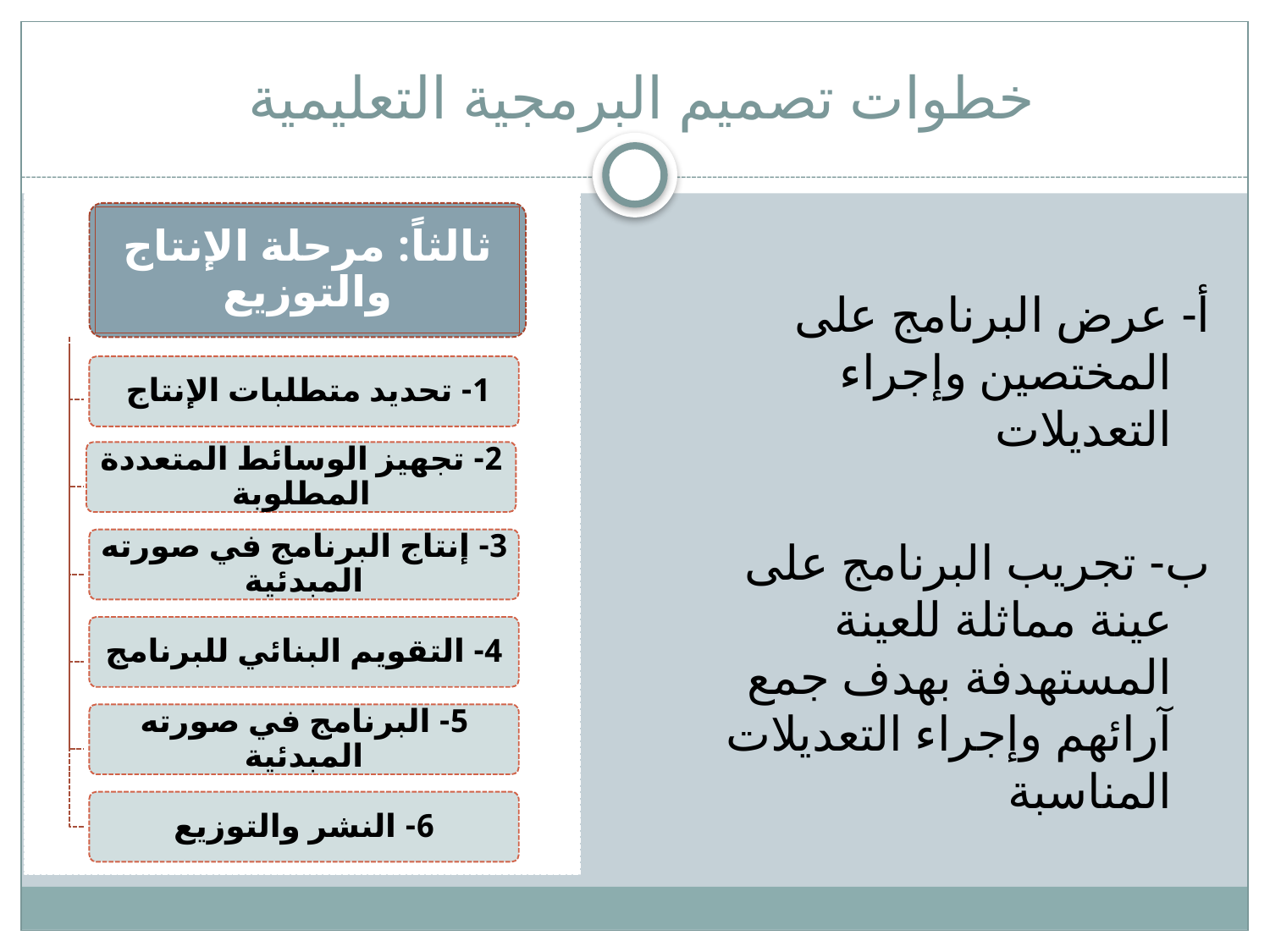

# خطوات تصميم البرمجية التعليمية

ثالثاً: مرحلة الإنتاج والتوزيع

أ- عرض البرنامج على المختصين وإجراء التعديلات

ب- تجريب البرنامج على عينة مماثلة للعينة المستهدفة بهدف جمع آرائهم وإجراء التعديلات المناسبة

1- تحديد متطلبات الإنتاج

2- تجهيز الوسائط المتعددة المطلوبة

3- إنتاج البرنامج في صورته المبدئية

4- التقويم البنائي للبرنامج

5- البرنامج في صورته المبدئية

6- النشر والتوزيع